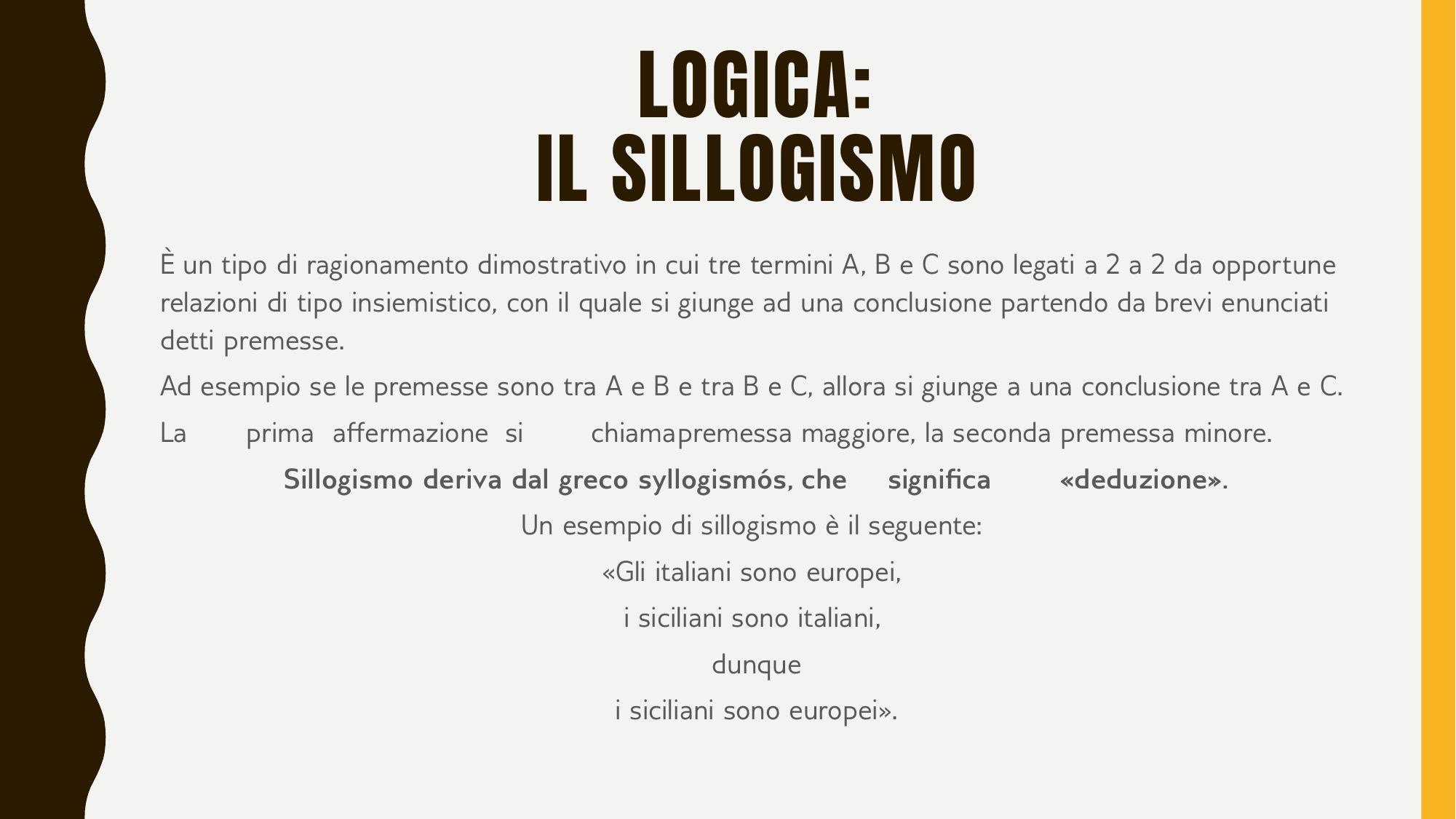

# Logica: il sillogismo
È un tipo di ragionamento dimostrativo in cui tre termini A, B e C sono legati a 2 a 2 da opportune relazioni di tipo insiemistico, con il quale si giunge ad una conclusione partendo da brevi enunciati detti premesse.
Ad esempio se le premesse sono tra A e B e tra B e C, allora si giunge a una conclusione tra A e C.
La	prima	affermazione	si	chiama	premessa maggiore, la seconda premessa minore.
Sillogismo deriva dal greco syllogismós,	che	significa	«deduzione».
Un esempio di sillogismo è il seguente:
«Gli italiani sono europei,
i siciliani sono italiani,
dunque
i siciliani sono europei».